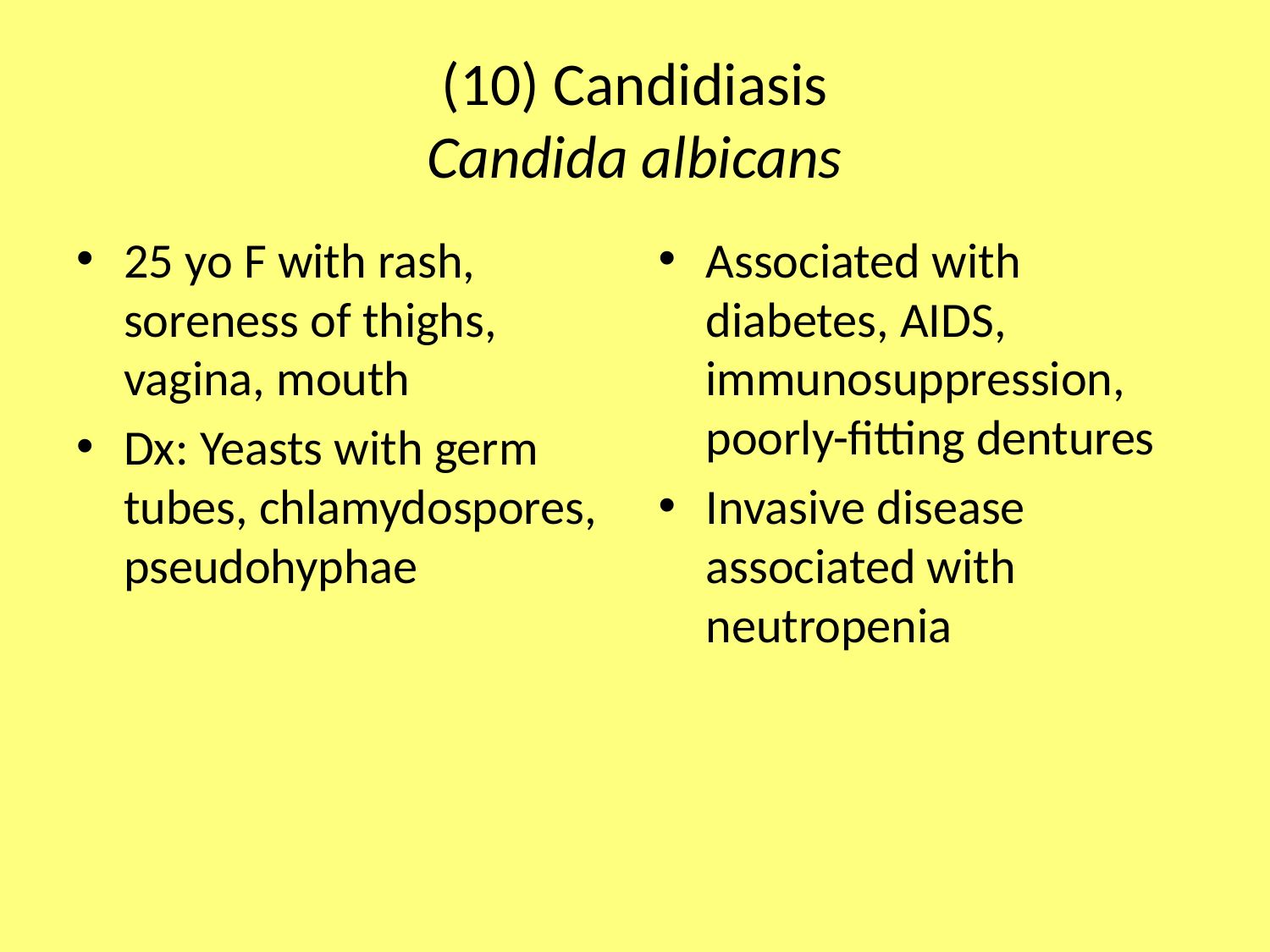

# (10) Candidiasis Candida albicans
25 yo F with rash, soreness of thighs, vagina, mouth
Dx: Yeasts with germ tubes, chlamydospores, pseudohyphae

Associated with diabetes, AIDS, immunosuppression, poorly-fitting dentures
Invasive disease associated with neutropenia